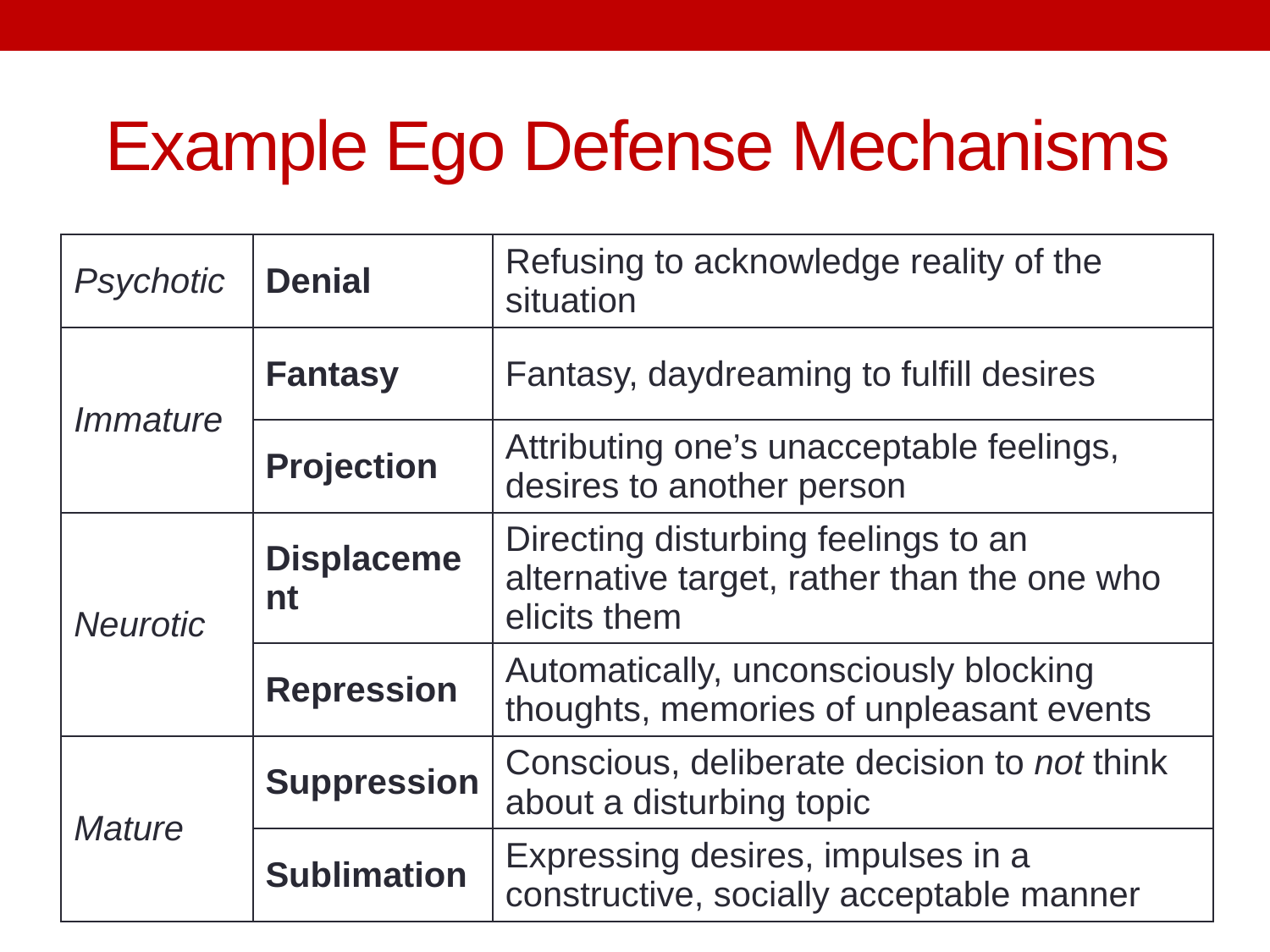

# Example Ego Defense Mechanisms
| Psychotic | Denial | Refusing to acknowledge reality of the situation |
| --- | --- | --- |
| Immature | Fantasy | Fantasy, daydreaming to fulfill desires |
|  | Projection | Attributing one’s unacceptable feelings, desires to another person |
| Neurotic | Displacement | Directing disturbing feelings to an alternative target, rather than the one who elicits them |
|  | Repression | Automatically, unconsciously blocking thoughts, memories of unpleasant events |
| Mature | Suppression | Conscious, deliberate decision to not think about a disturbing topic |
|  | Sublimation | Expressing desires, impulses in a constructive, socially acceptable manner |